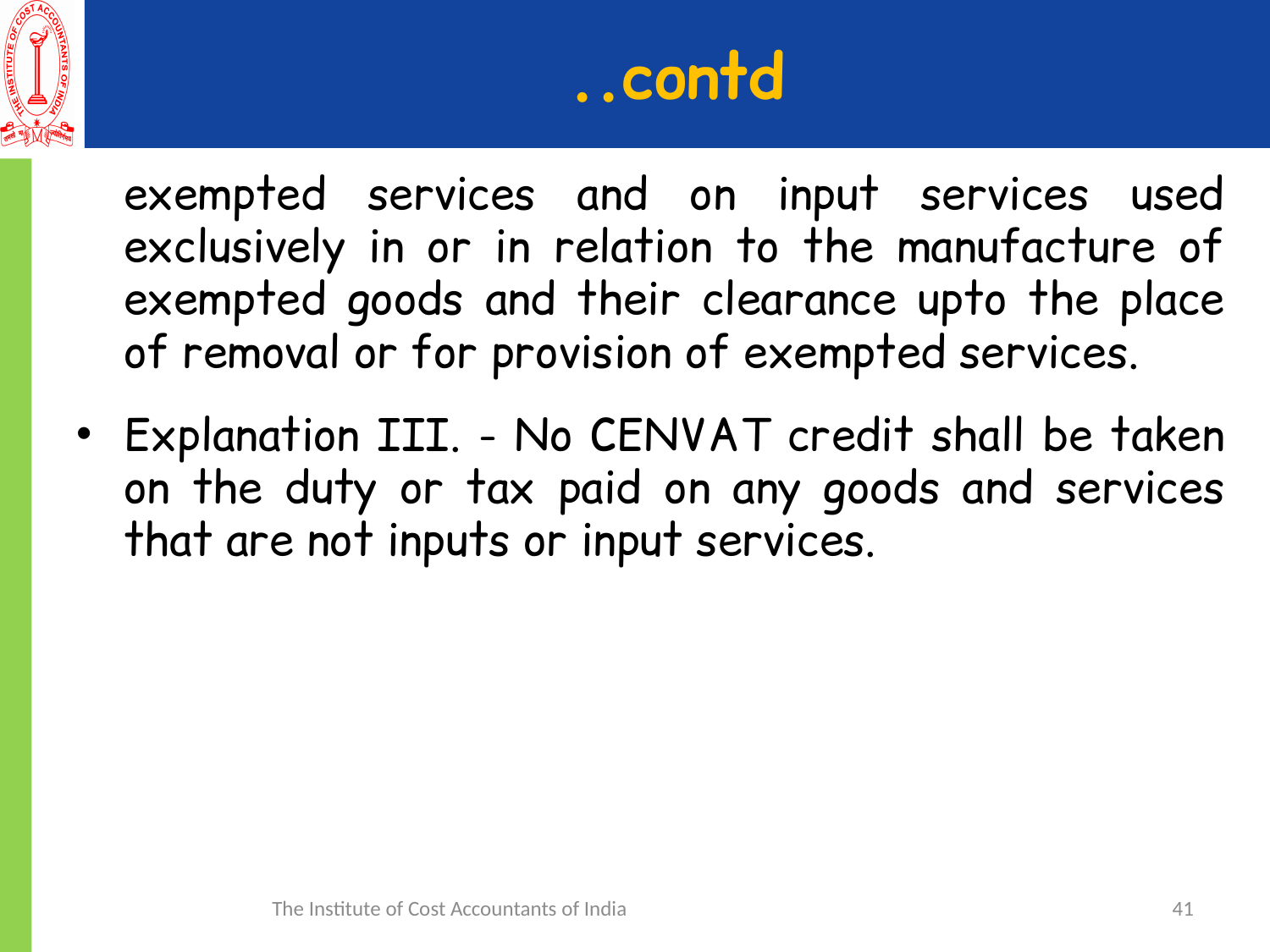

# ..contd
	exempted services and on input services used exclusively in or in relation to the manufacture of exempted goods and their clearance upto the place of removal or for provision of exempted services.
Explanation III. - No CENVAT credit shall be taken on the duty or tax paid on any goods and services that are not inputs or input services.

The Institute of Cost Accountants of India
41